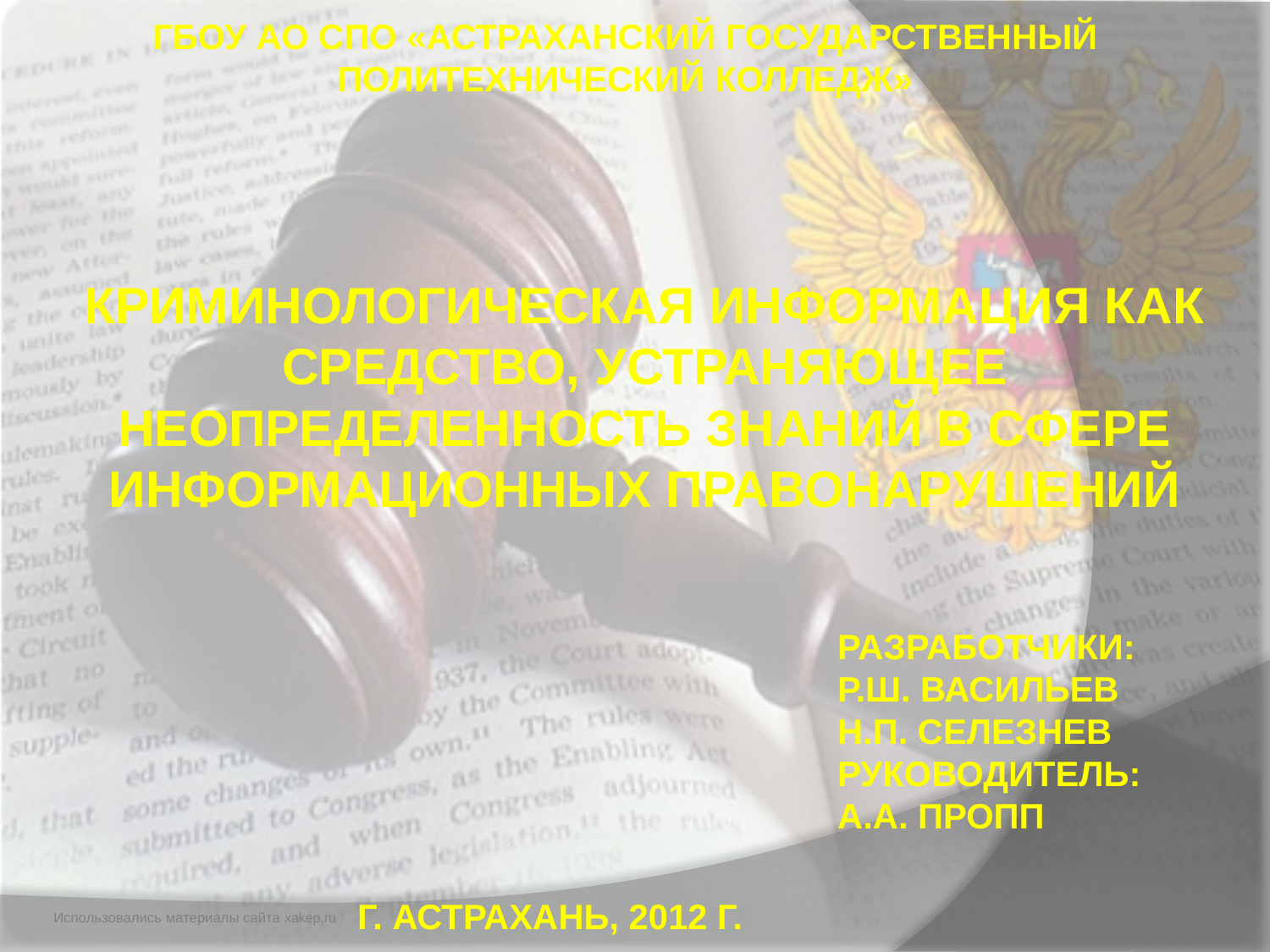

# ГБОУ АО СПО «Астраханский государственный политехнический колледж»
Криминологическая информация как средство, устраняющее неопределенность знаний в сфере информационных правонарушений
Разработчики:
Р.Ш. Васильев
Н.П. Селезнев
Руководитель:
А.А. Пропп
г. Астрахань, 2012 г.
Использовались материалы сайта xakep.ru